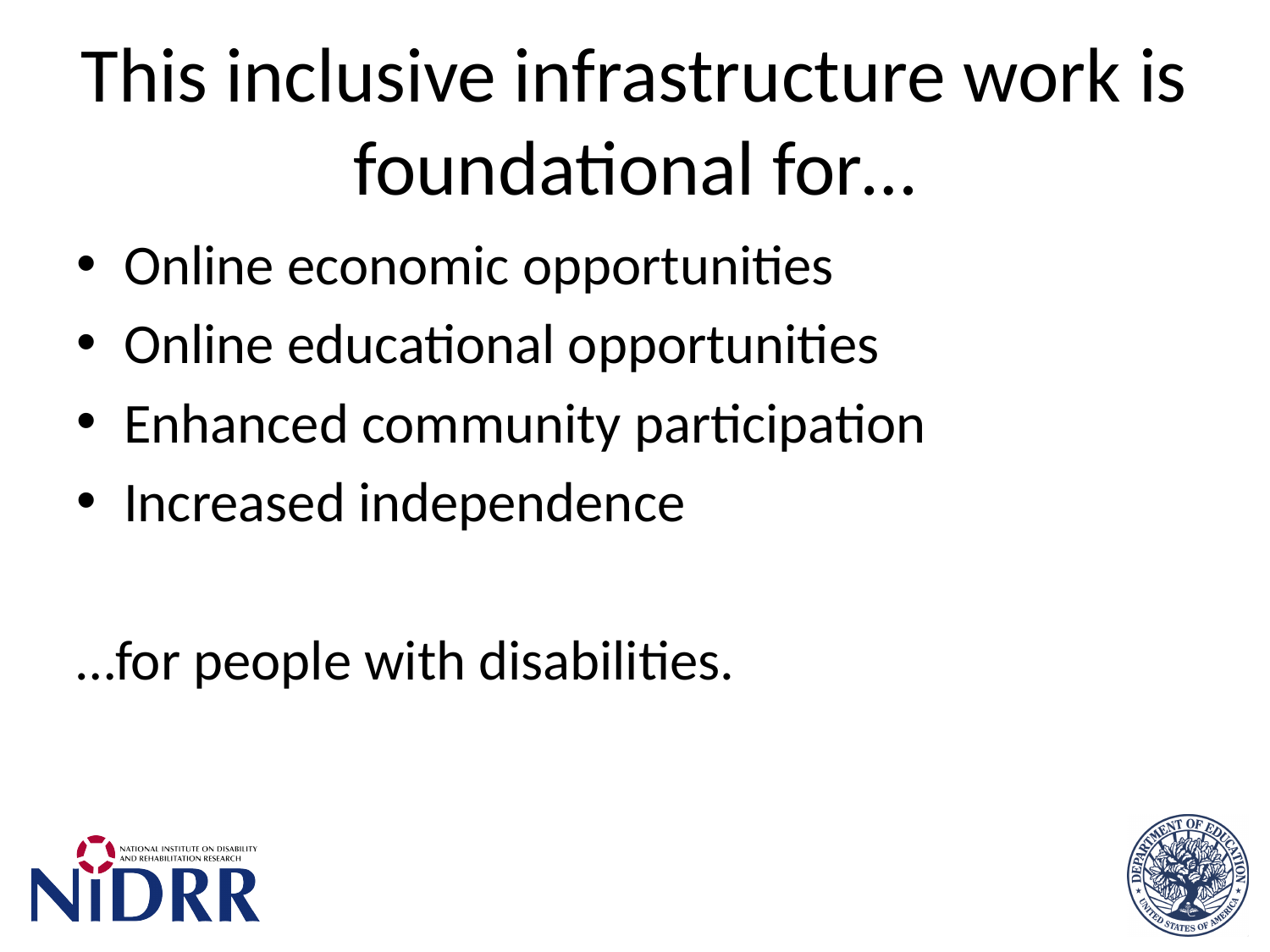

# This inclusive infrastructure work is foundational for…
Online economic opportunities
Online educational opportunities
Enhanced community participation
Increased independence

…for people with disabilities.